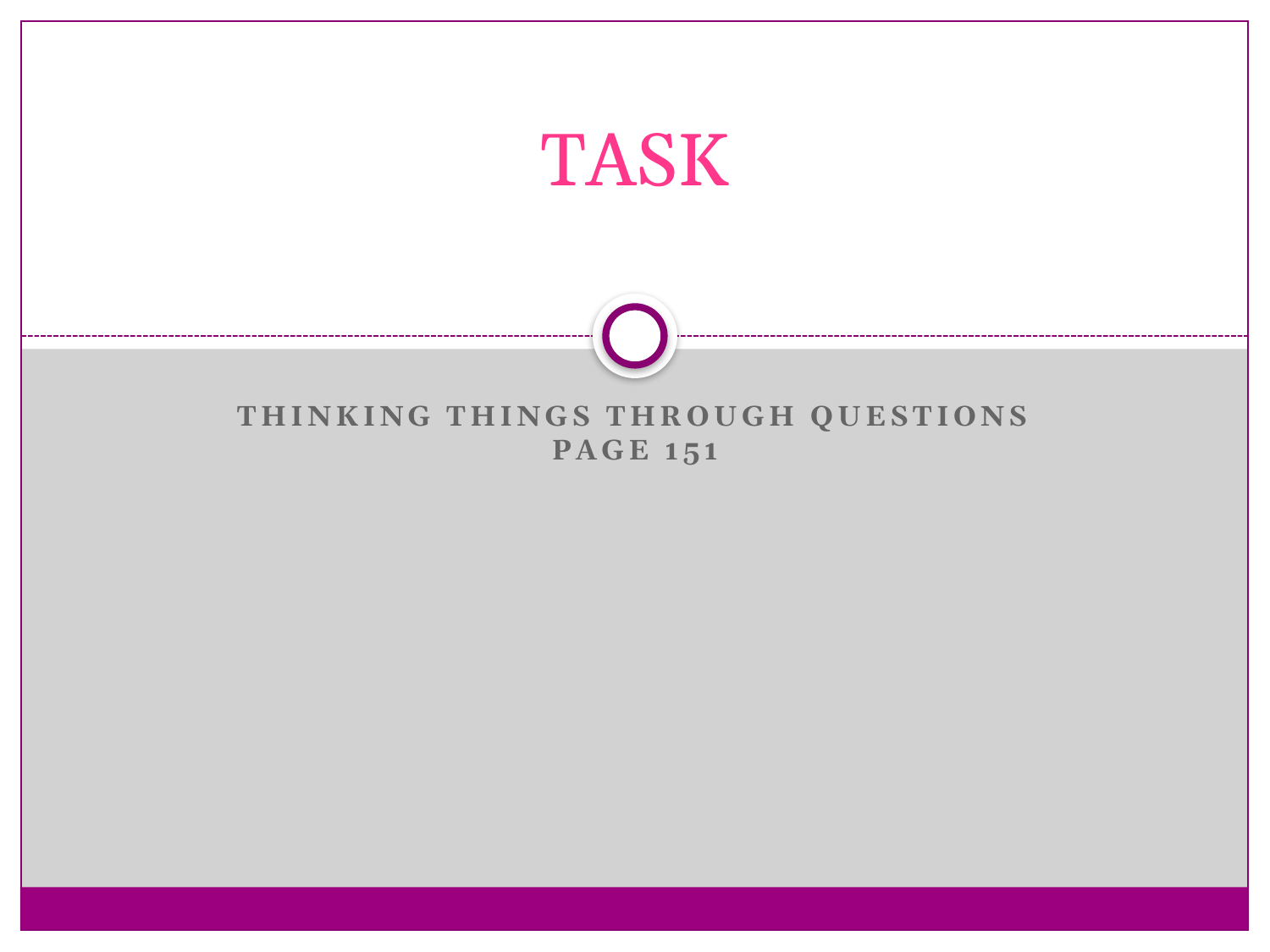

# TASK
Thinking Things Through Questions Page 151